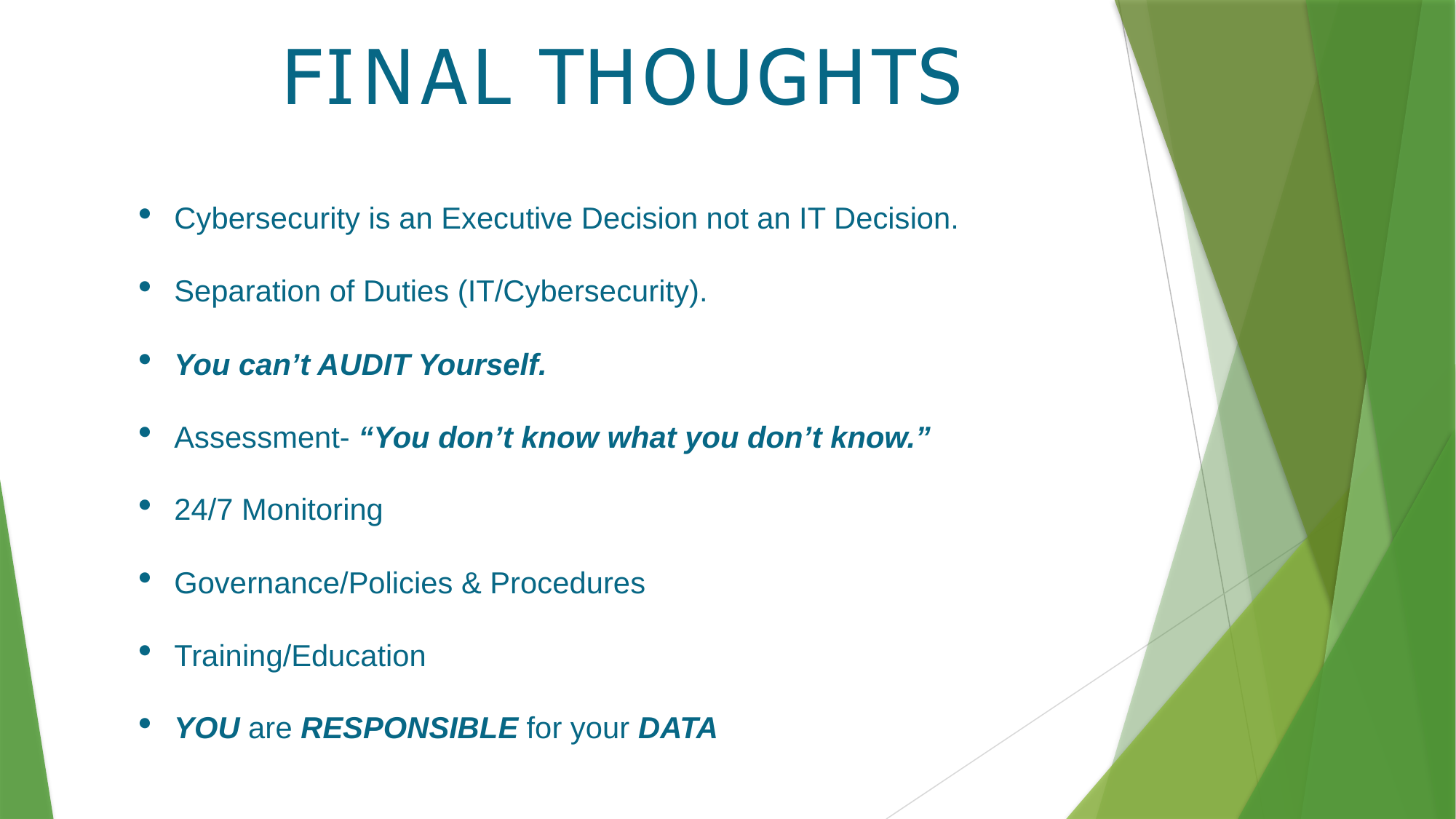

# FINAL THOUGHTS
Cybersecurity is an Executive Decision not an IT Decision.
Separation of Duties (IT/Cybersecurity).
You can’t AUDIT Yourself.
Assessment- “You don’t know what you don’t know.”

24/7 Monitoring

Governance/Policies & Procedures

Training/Education

YOU are RESPONSIBLE for your DATA